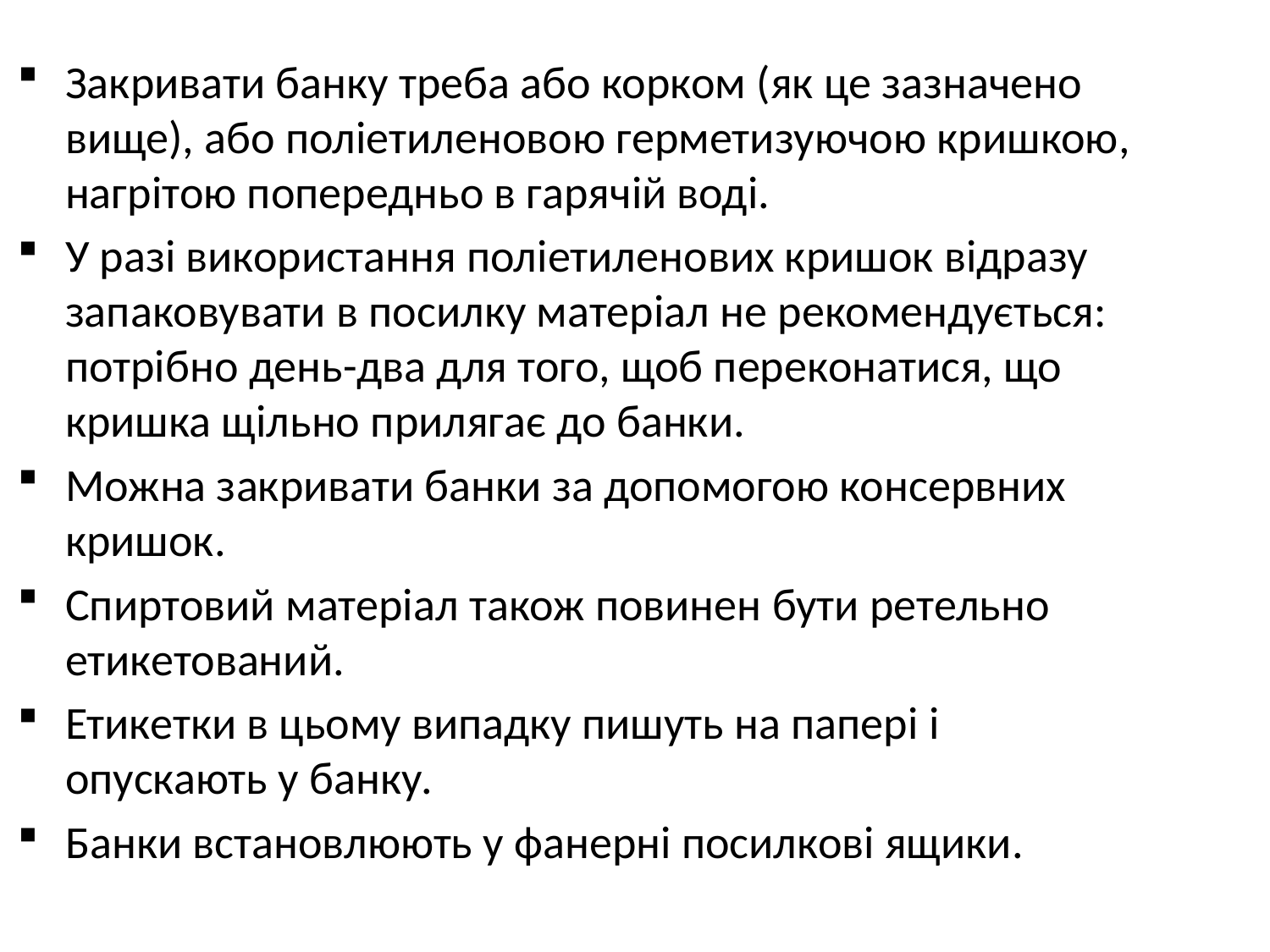

Закривати банку треба або корком (як це зазначено вище), або поліетиленовою герметизуючою кришкою, нагрітою попередньо в гарячій воді.
У разі використання поліетиленових кришок відразу запаковувати в посилку матеріал не рекомендується: потрібно день-два для того, щоб переконатися, що кришка щільно прилягає до банки.
Можна закривати банки за допомогою консервних кришок.
Спиртовий матеріал також повинен бути ретельно етикетований.
Етикетки в цьому випадку пишуть на папері і опускають у банку.
Банки встановлюють у фанерні посилкові ящики.